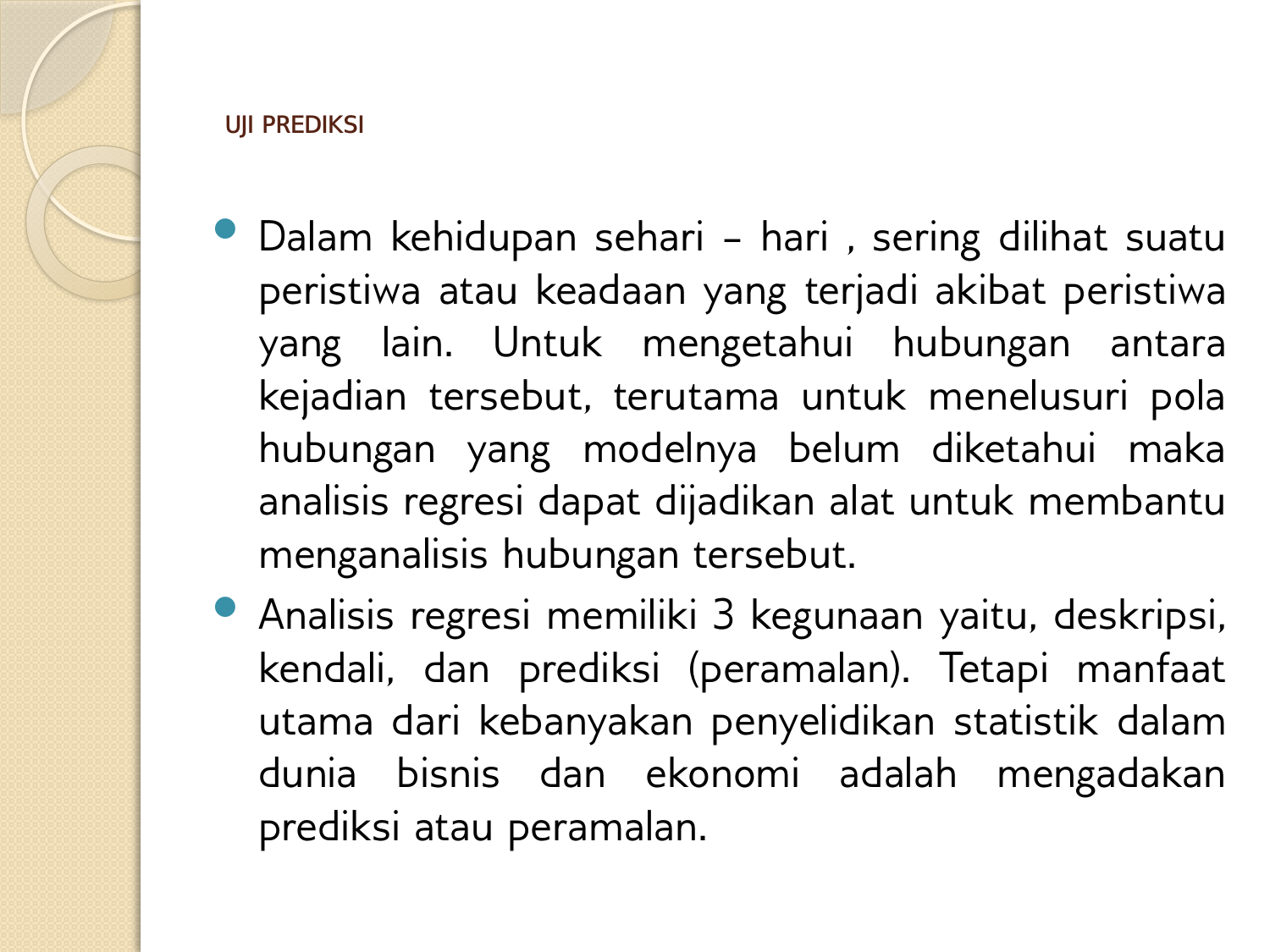

# UJI PREDIKSI
Dalam kehidupan sehari – hari , sering dilihat suatu peristiwa atau keadaan yang terjadi akibat peristiwa yang lain. Untuk mengetahui hubungan antara kejadian tersebut, terutama untuk menelusuri pola hubungan yang modelnya belum diketahui maka analisis regresi dapat dijadikan alat untuk membantu menganalisis hubungan tersebut.
Analisis regresi memiliki 3 kegunaan yaitu, deskripsi, kendali, dan prediksi (peramalan). Tetapi manfaat utama dari kebanyakan penyelidikan statistik dalam dunia bisnis dan ekonomi adalah mengadakan prediksi atau peramalan.